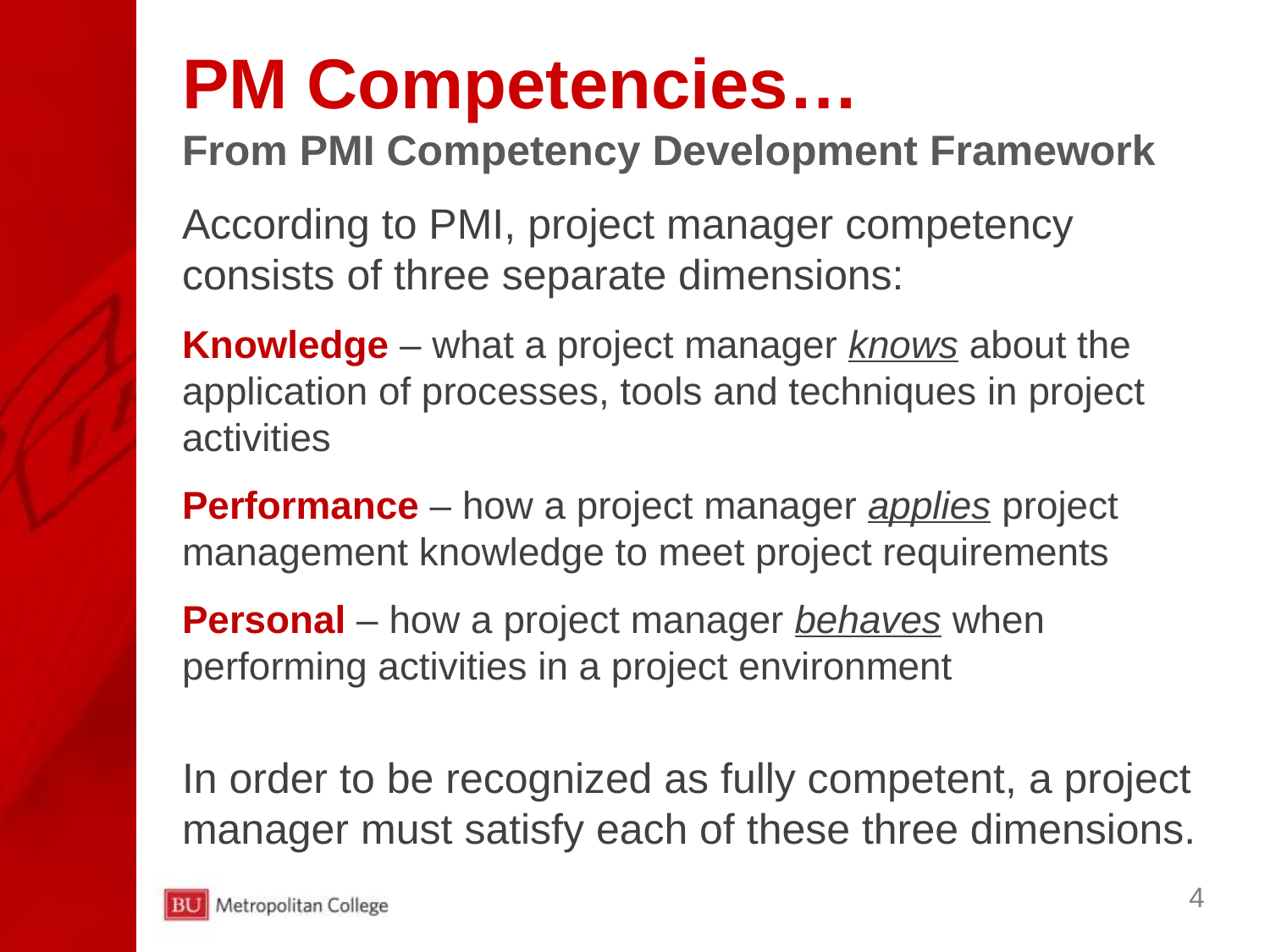

# PM Competencies… From PMI Competency Development Framework
According to PMI, project manager competency consists of three separate dimensions:
Knowledge – what a project manager knows about the application of processes, tools and techniques in project activities
Performance – how a project manager applies project management knowledge to meet project requirements
Personal – how a project manager behaves when performing activities in a project environment
In order to be recognized as fully competent, a project manager must satisfy each of these three dimensions.